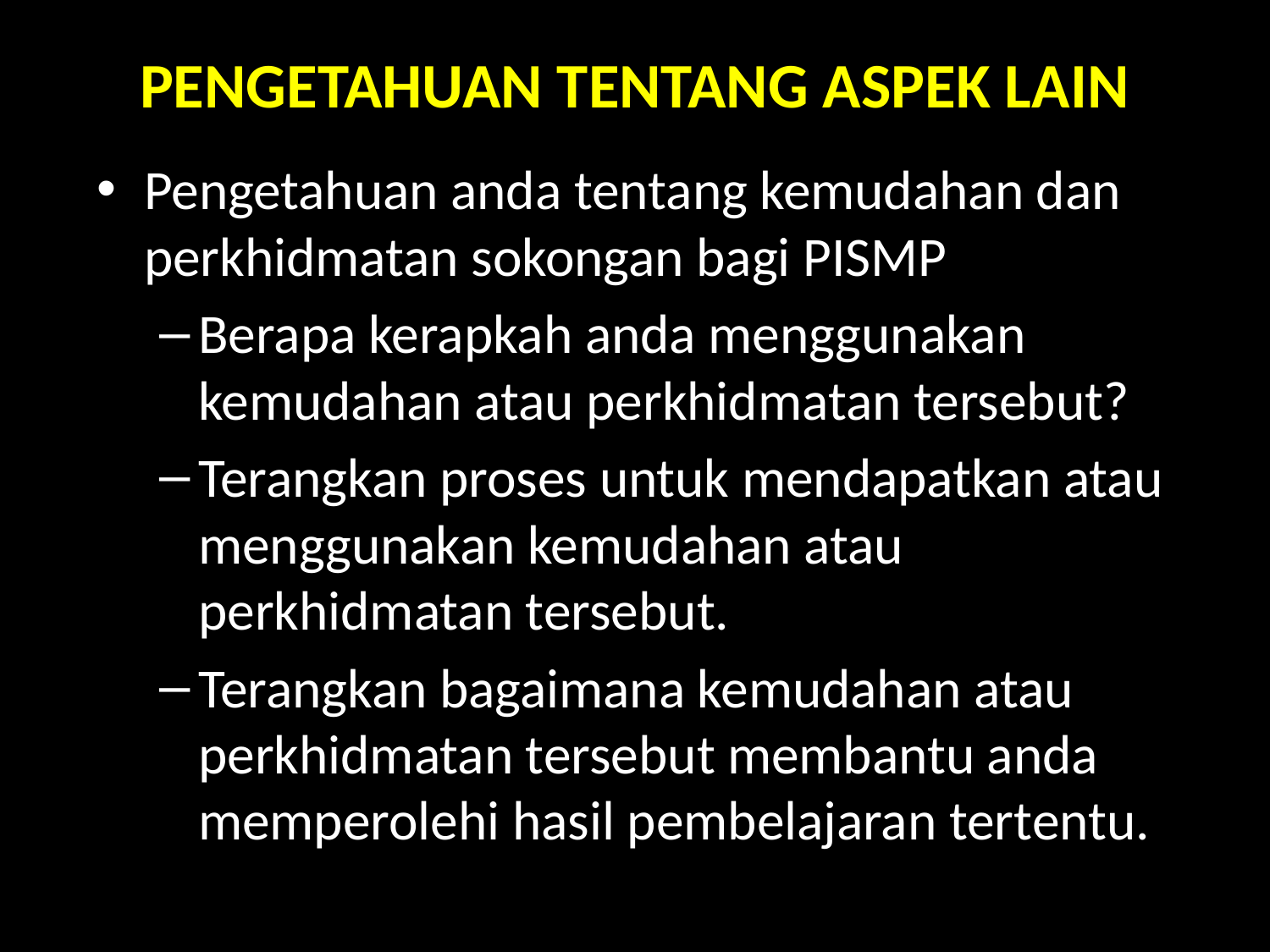

# PENGETAHUAN TENTANG ASPEK LAIN
Pengetahuan anda tentang kemudahan dan perkhidmatan sokongan bagi PISMP
Berapa kerapkah anda menggunakan kemudahan atau perkhidmatan tersebut?
Terangkan proses untuk mendapatkan atau menggunakan kemudahan atau perkhidmatan tersebut.
Terangkan bagaimana kemudahan atau perkhidmatan tersebut membantu anda memperolehi hasil pembelajaran tertentu.